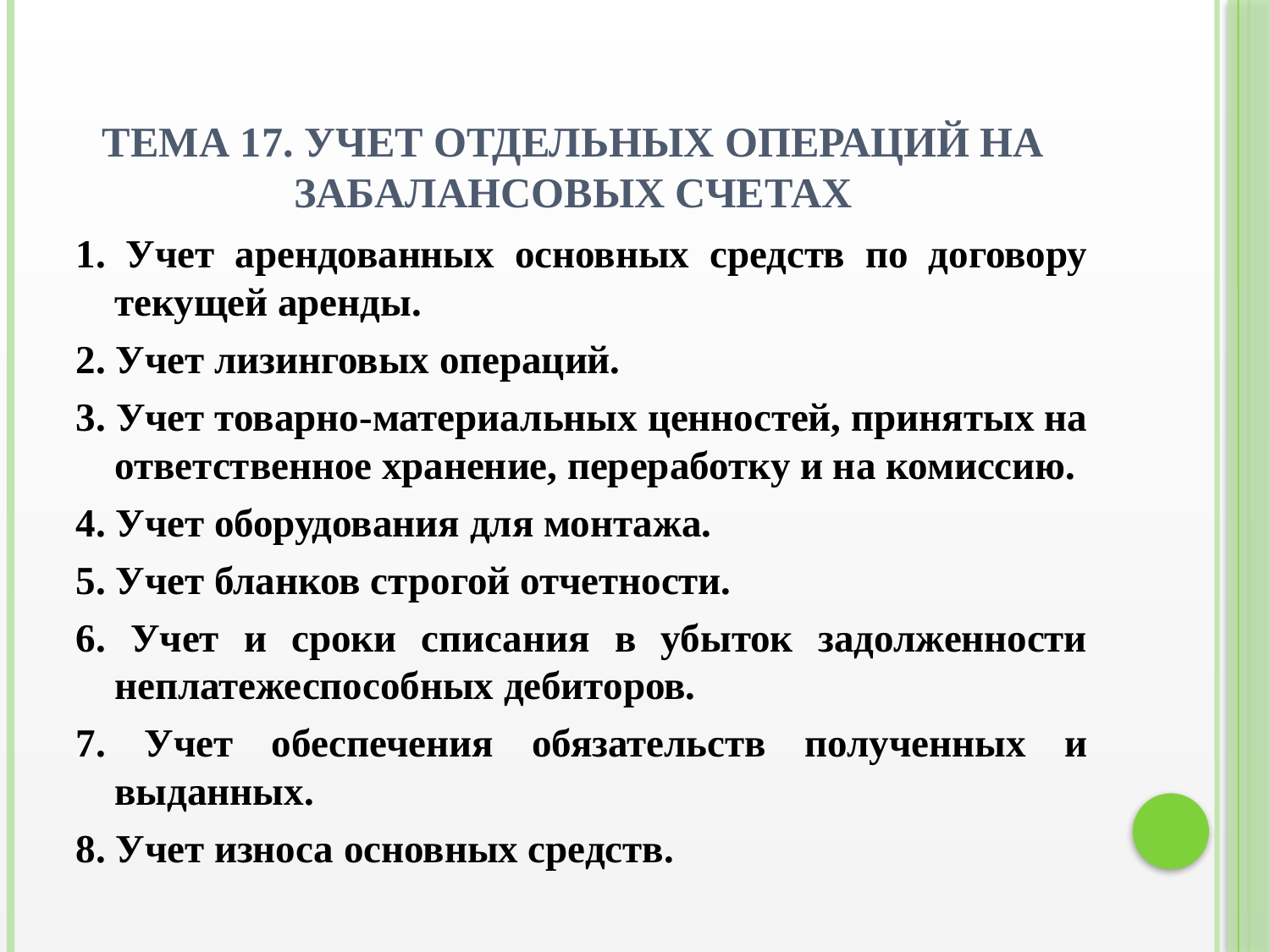

# Тема 17. УЧЕТ ОТДЕЛЬНЫХ ОПЕРАЦИЙ НА ЗАБАЛАНСОВЫХ СЧЕТАХ
1. Учет арендованных основных средств по договору текущей аренды.
2. Учет лизинговых операций.
3. Учет товарно-материальных ценностей, принятых на ответственное хранение, переработку и на комиссию.
4. Учет оборудования для монтажа.
5. Учет бланков строгой отчетности.
6. Учет и сроки списания в убыток задолженности неплатежеспособных дебиторов.
7. Учет обеспечения обязательств полученных и выданных.
8. Учет износа основных средств.